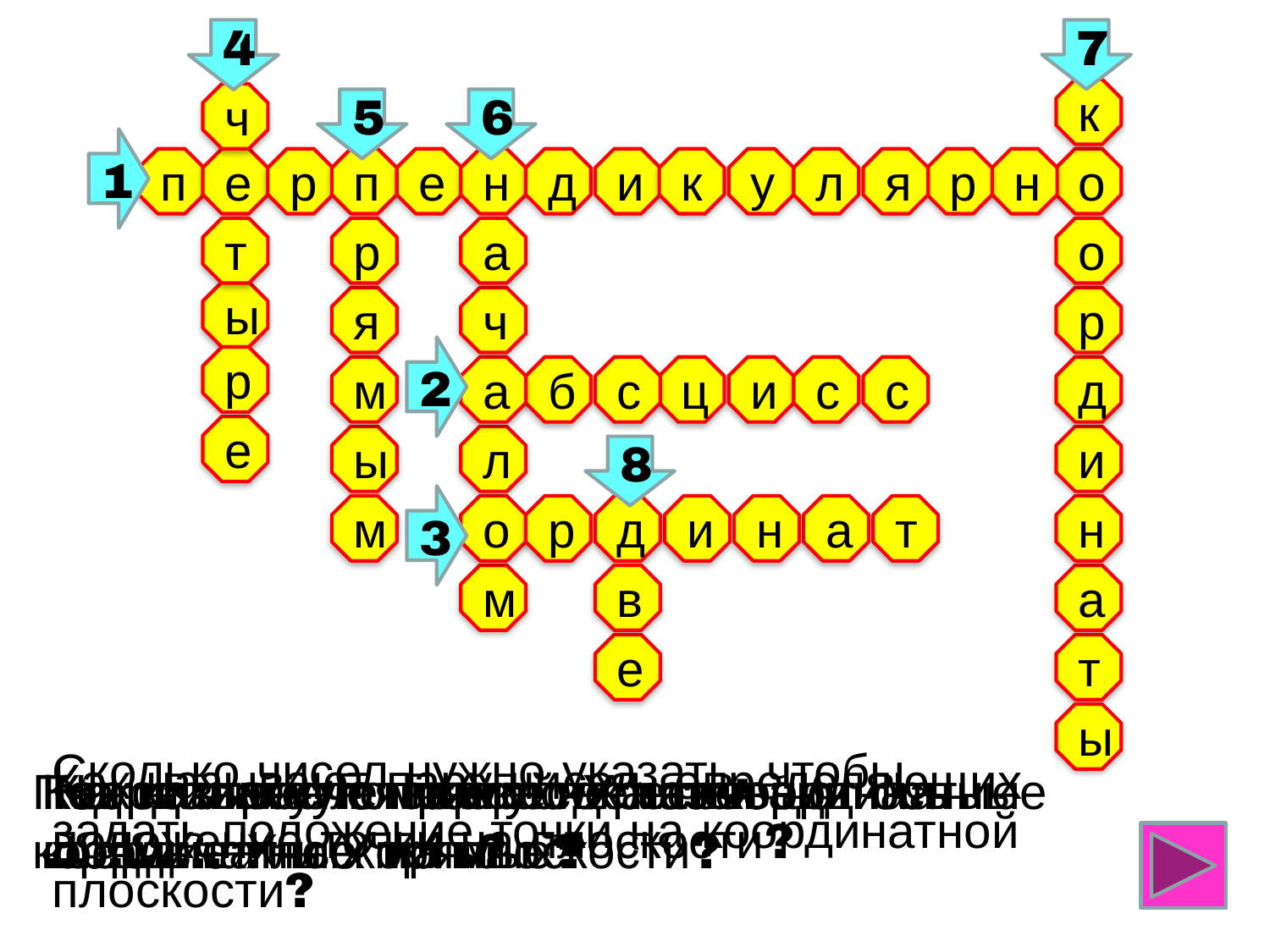

4
7
к
ч
5
6
1
п
е
р
п
е
н
д
и
к
у
л
я
р
н
о
т
р
а
о
ы
я
ч
р
2
р
м
а
б
с
ц
и
с
с
д
е
ы
л
и
8
3
м
о
р
д
и
н
а
т
н
м
в
а
е
т
ы
Сколько чисел нужно указать, чтобы задать положение точки на координатной плоскости?
Как называют пару чисел, определяющих положение точки на плоскости?
Под каким углом пересекаются координатные прямые?
Координатную прямую Х называют ось  ………
Координатную прямую У называют ось  ………..
Как называется точка пересечения координатных прямых?
Как располагаются координатные прямые Х и У на плоскости?
На сколько четвертей делят координатные прямые плоскость?